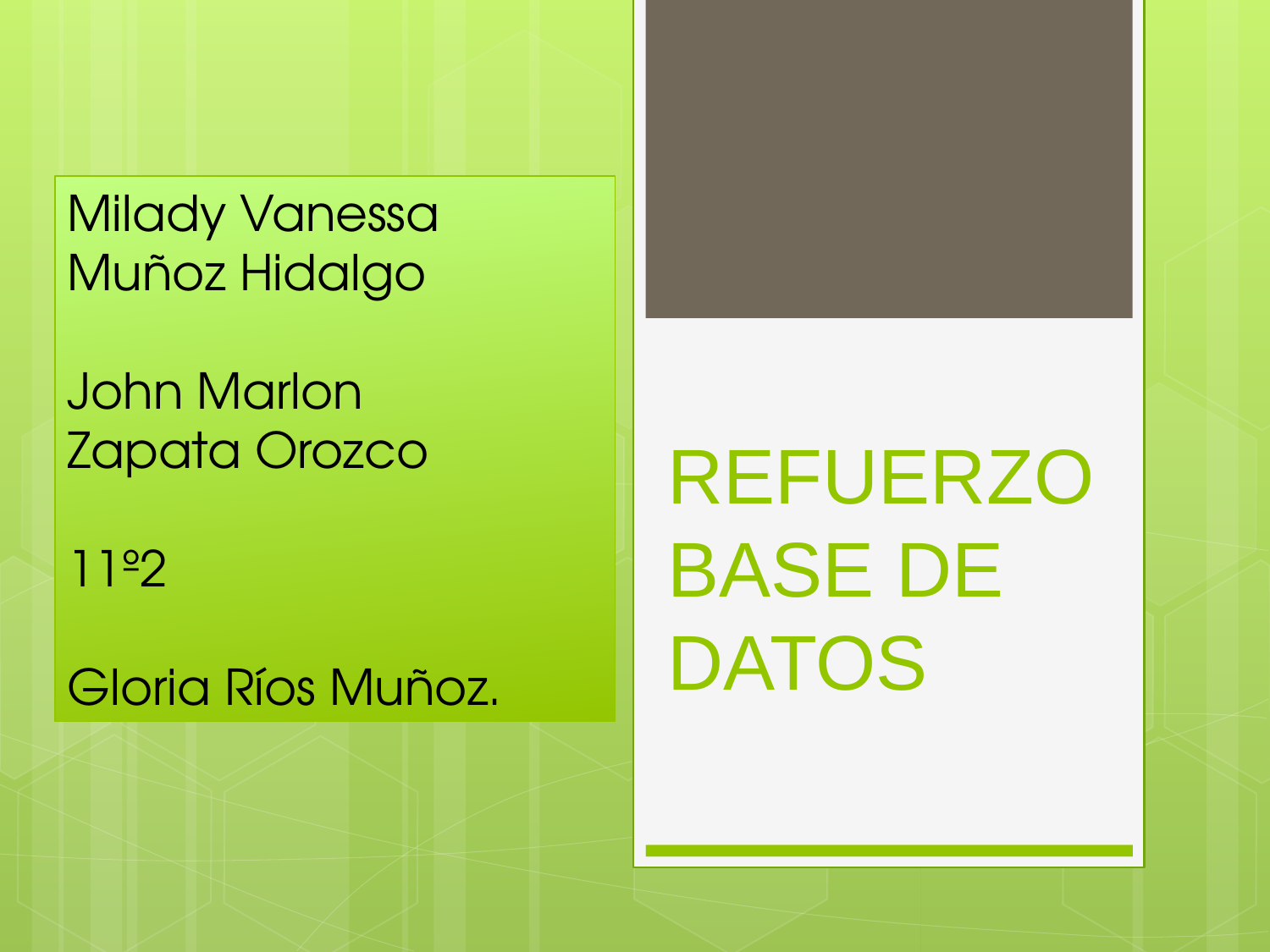

Milady Vanessa Muñoz Hidalgo

John Marlon
Zapata Orozco

11º2

Gloria Ríos Muñoz.
# REFUERZO BASE DE DATOS